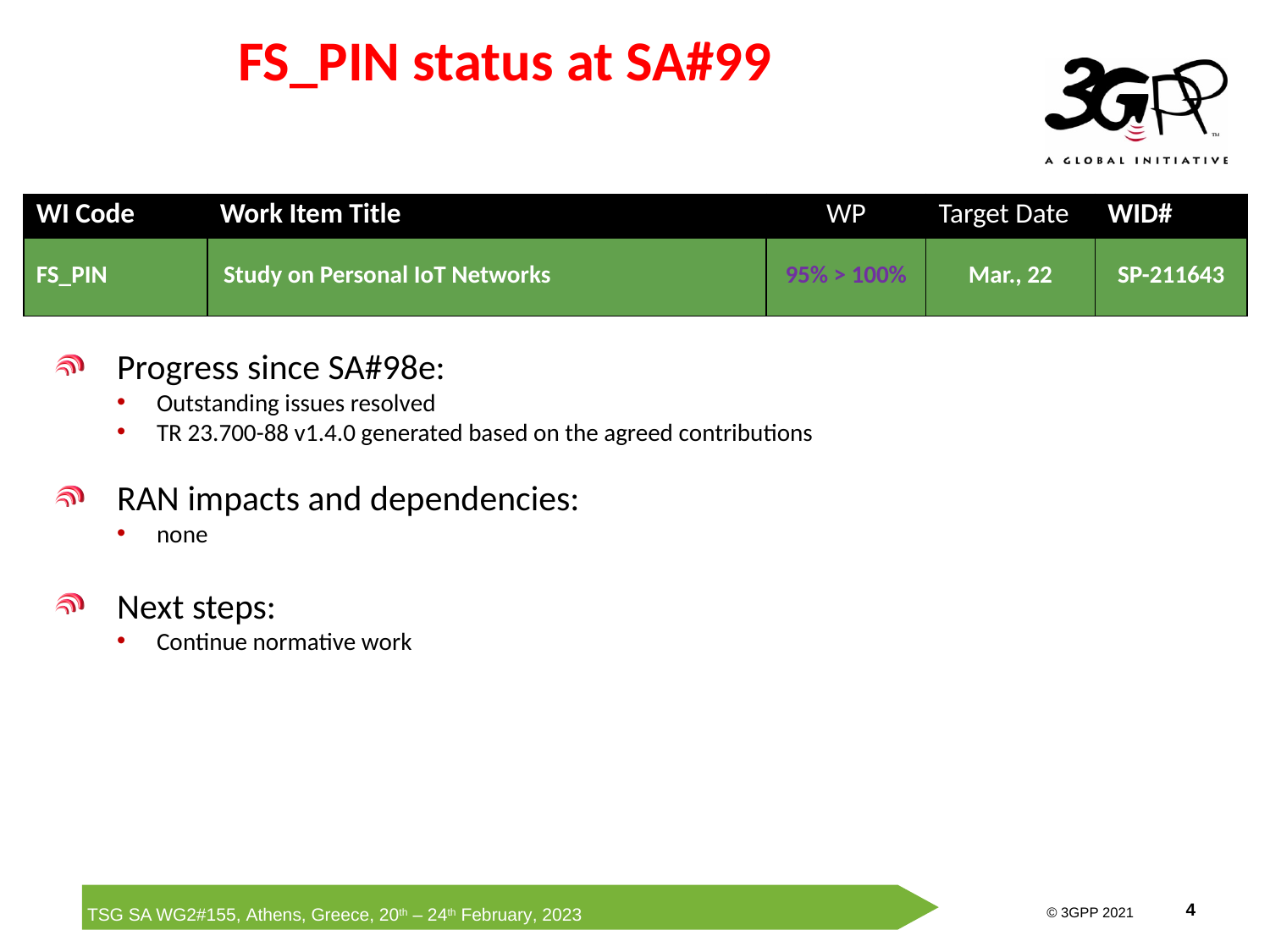

# FS_PIN status at SA#99
| WI Code | Work Item Title | WP | Target Date | WID# |
| --- | --- | --- | --- | --- |
| FS\_PIN | Study on Personal IoT Networks | 95% > 100% | Mar., 22 | SP-211643 |
Progress since SA#98e:
Outstanding issues resolved
TR 23.700-88 v1.4.0 generated based on the agreed contributions

RAN impacts and dependencies:
none

Next steps:
Continue normative work